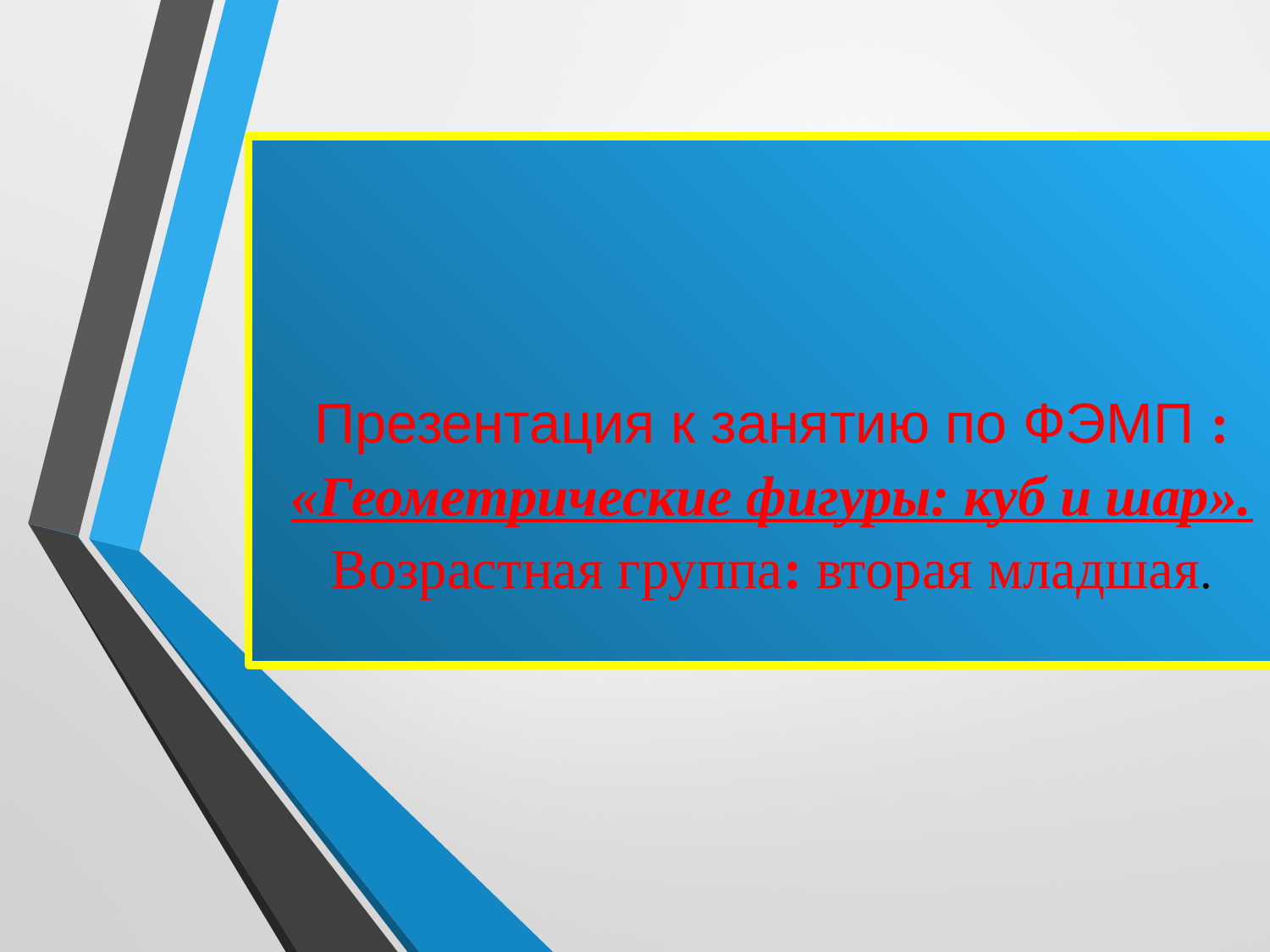

# Презентация к занятию по ФЭМП : «Геометрические фигуры: куб и шар». Возрастная группа: вторая младшая.